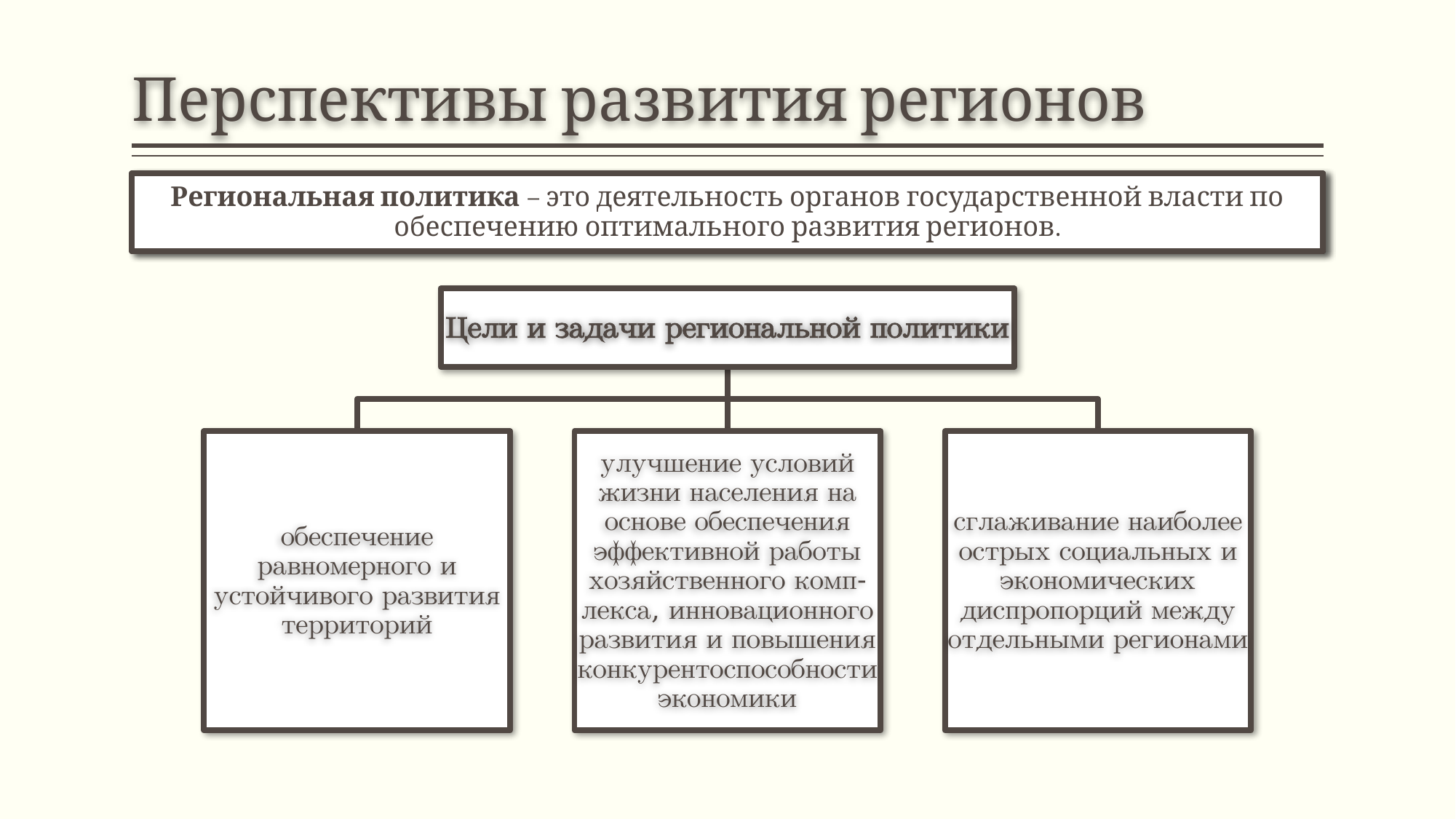

# Перспективы развития регионов

Региональная политика – это деятельность органов государственной власти по обеспечению оптимального развития регионов.

Цели и задачи региональной политики

обеспечение равномерного и устойчивого развития территорий

улучшение условий жизни населения на основе обеспечения эффективной работы хозяйственного комп- лекса, инновационного развития и повышения конкурентоспособности экономики

сглаживание наиболее острых социальных и экономических диспропорций между отдельными регионами